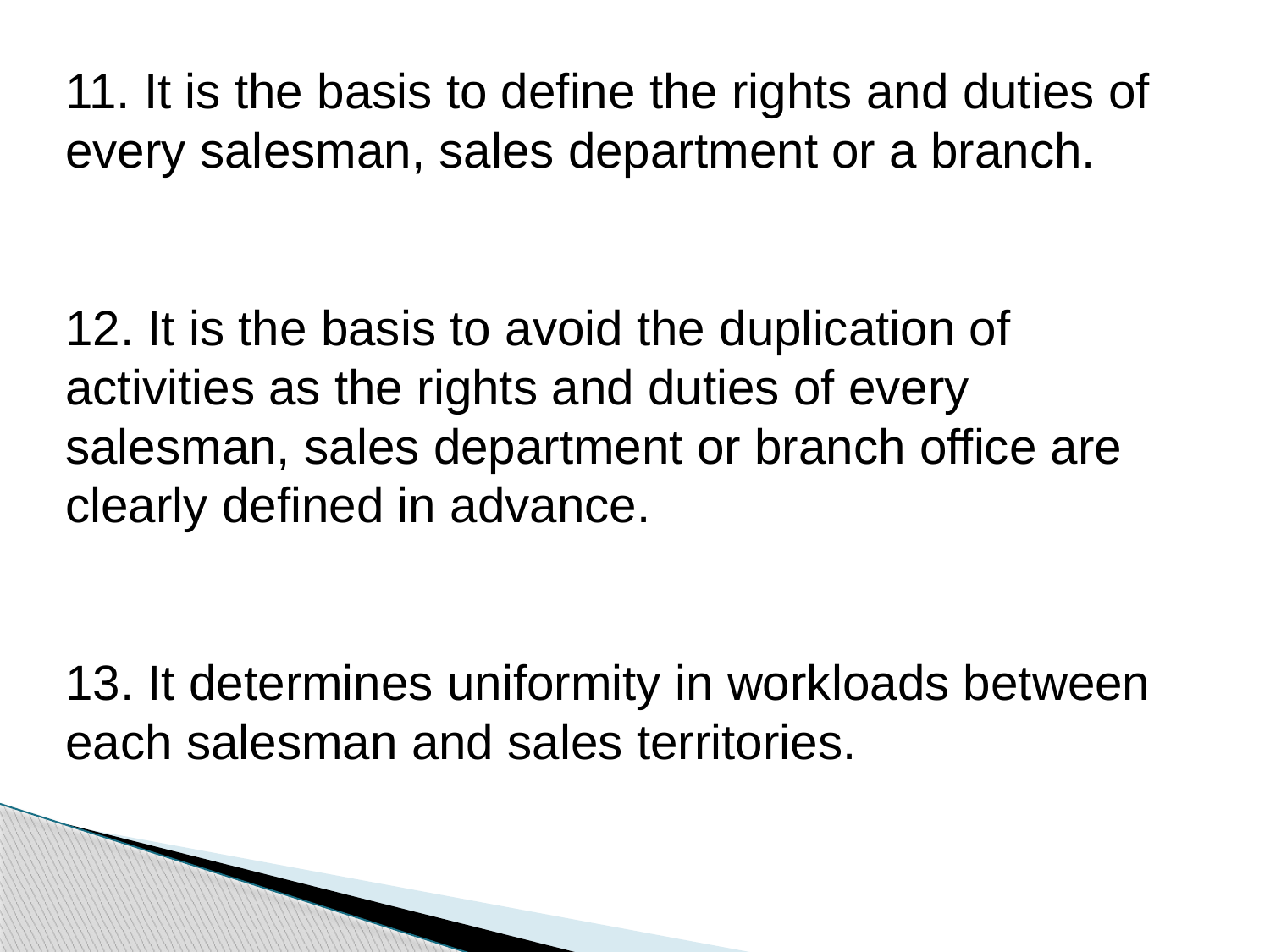

11. It is the basis to define the rights and duties of every salesman, sales department or a branch.

12. It is the basis to avoid the duplication of activities as the rights and duties of every salesman, sales department or branch office are clearly defined in advance.

13. It determines uniformity in workloads between each salesman and sales territories.